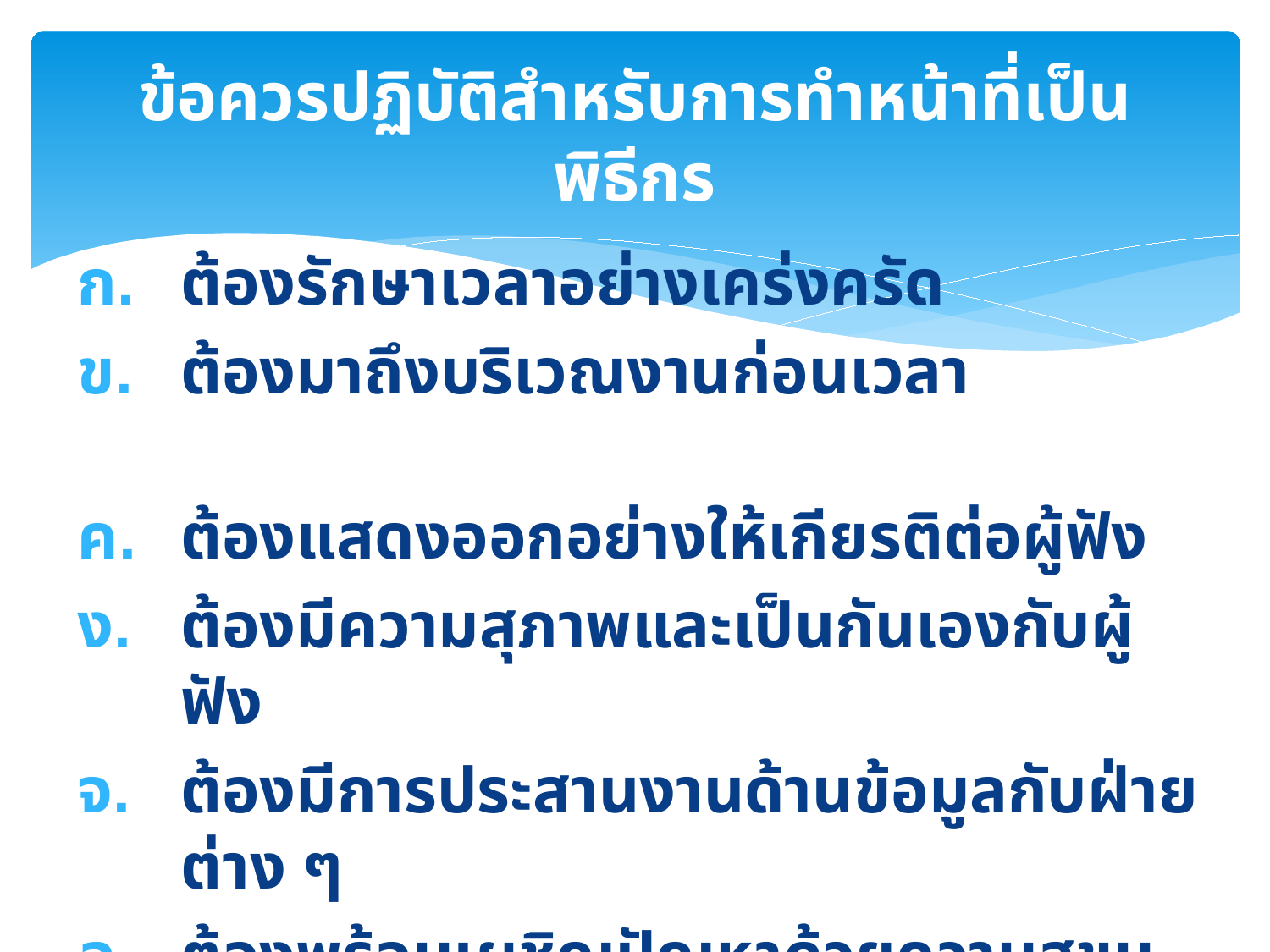

# ข้อควรปฏิบัติสำหรับการทำหน้าที่เป็นพิธีกร
ต้องรักษาเวลาอย่างเคร่งครัด
ต้องมาถึงบริเวณงานก่อนเวลา
ต้องแสดงออกอย่างให้เกียรติต่อผู้ฟัง
ต้องมีความสุภาพและเป็นกันเองกับผู้ฟัง
ต้องมีการประสานงานด้านข้อมูลกับฝ่ายต่าง ๆ
ต้องพร้อมเผชิญปัญหาด้วยความสุขุม รอบคอบ
ต้องใช้ภาษาให้ถูกต้องชัดเจน น้ำเสียงนุ่มนวล ชวนฟัง